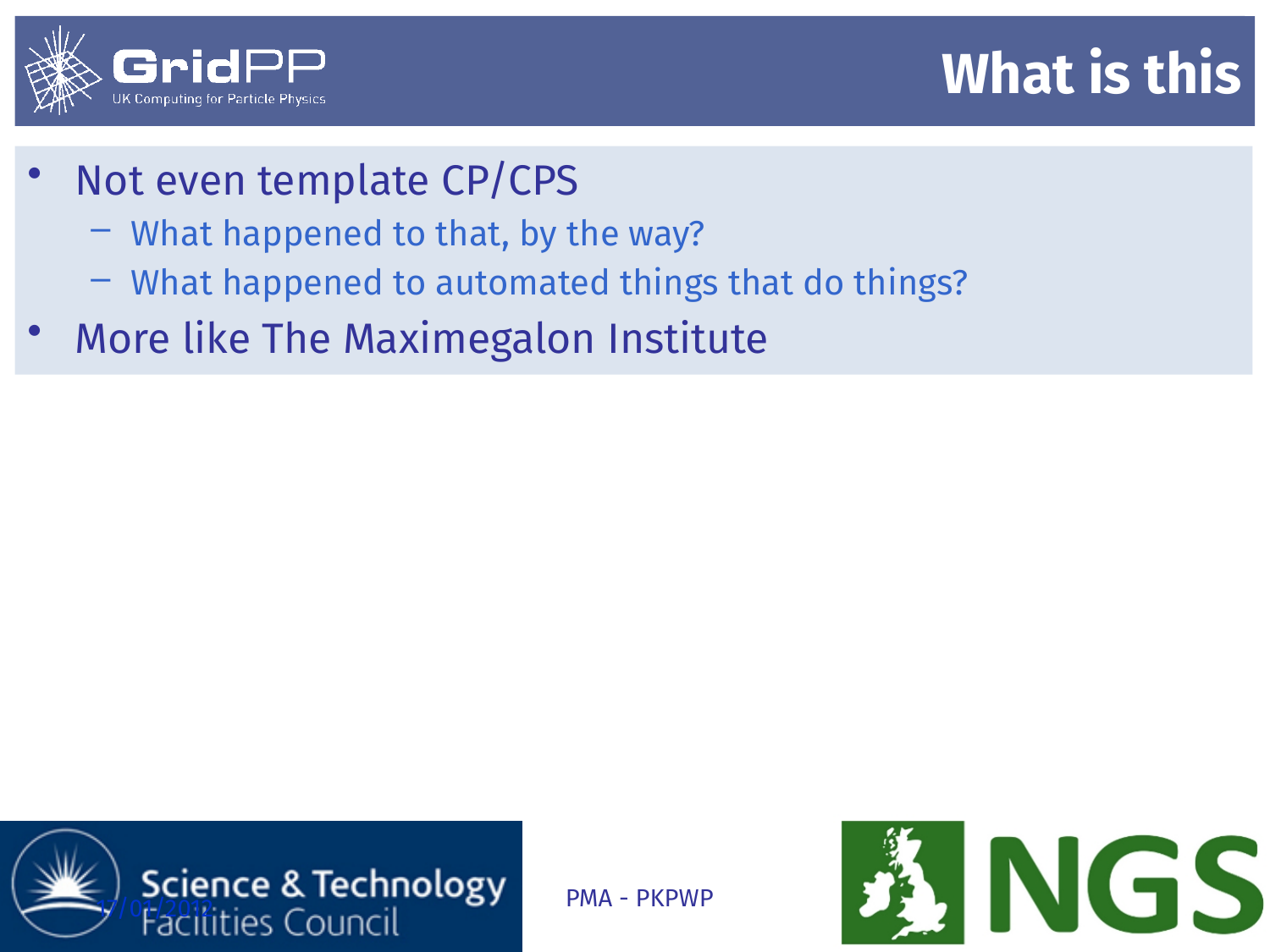

# What is this
Not even template CP/CPS
What happened to that, by the way?
What happened to automated things that do things?
More like The Maximegalon Institute
PMA - PKPWP
17/01/2012
4